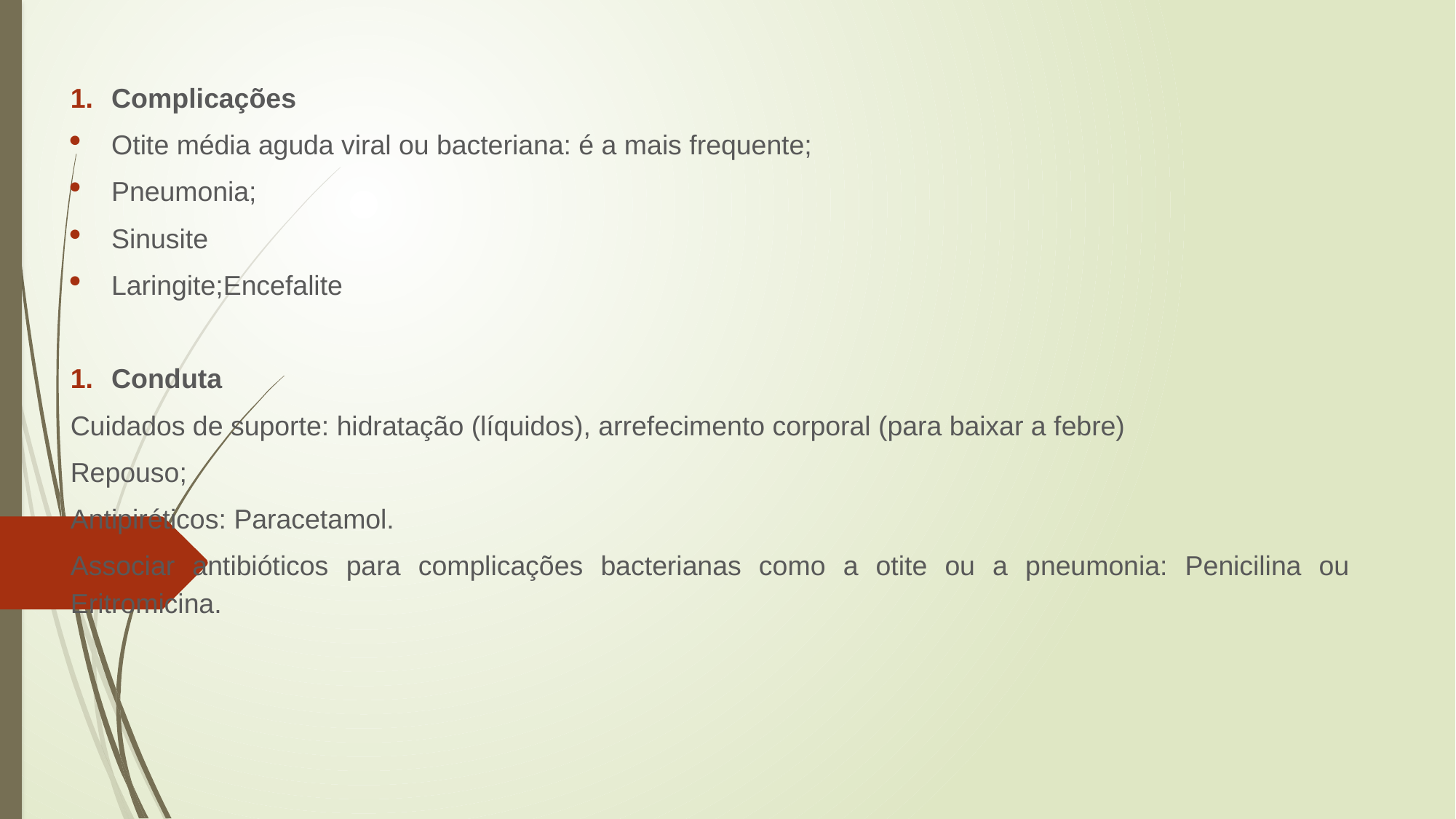

Complicações
Otite média aguda viral ou bacteriana: é a mais frequente;
Pneumonia;
Sinusite
Laringite;Encefalite

Conduta
Cuidados de suporte: hidratação (líquidos), arrefecimento corporal (para baixar a febre)
Repouso;
Antipiréticos: Paracetamol.
Associar antibióticos para complicações bacterianas como a otite ou a pneumonia: Penicilina ou Eritromicina.